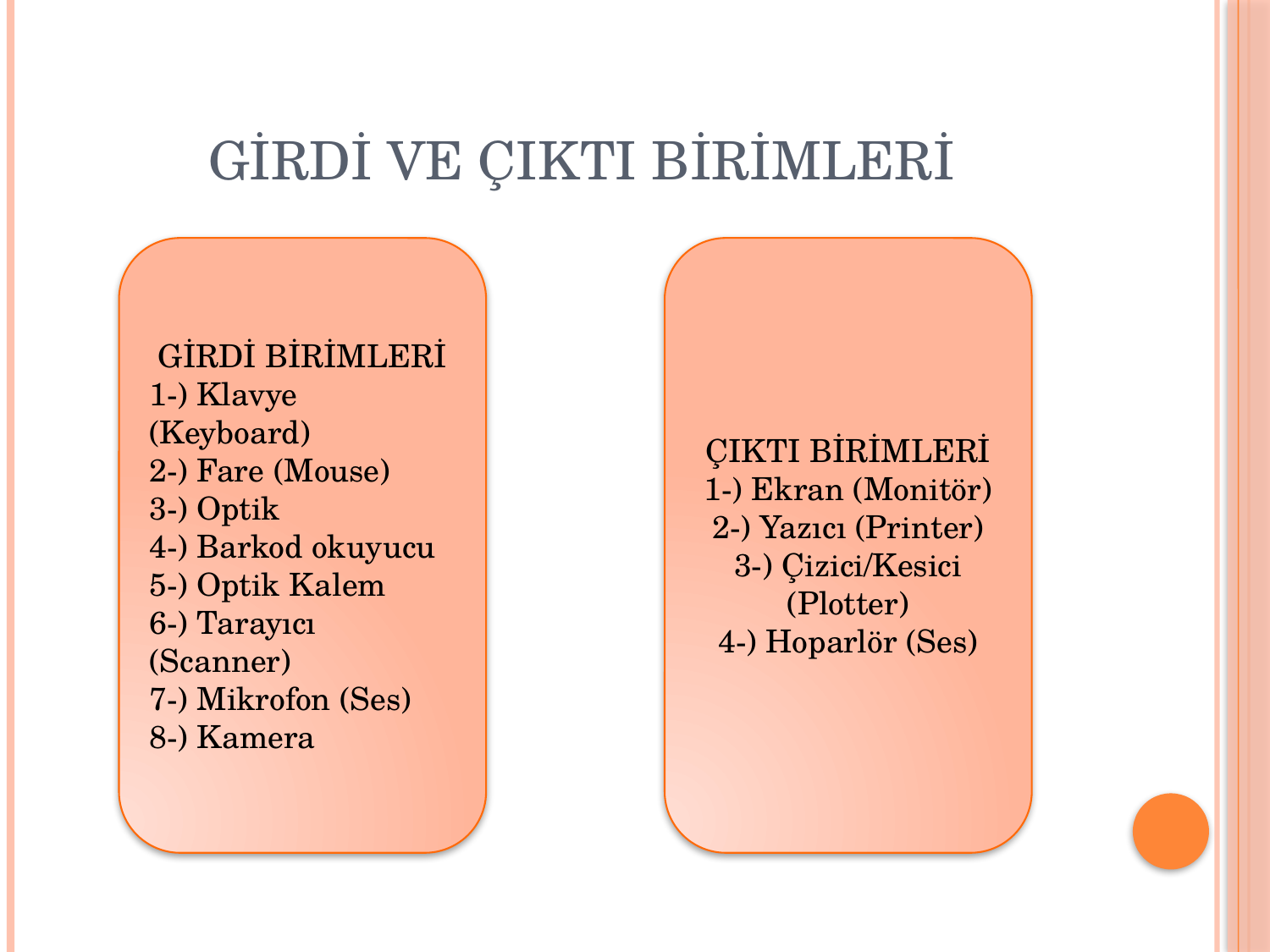

# GİRDİ VE ÇIKTI BİRİMLERİ
GİRDİ BİRİMLERİ
1-) Klavye (Keyboard)
2-) Fare (Mouse)
3-) Optik
4-) Barkod okuyucu
5-) Optik Kalem
6-) Tarayıcı (Scanner)
7-) Mikrofon (Ses)
8-) Kamera
ÇIKTI BİRİMLERİ
1-) Ekran (Monitör)
2-) Yazıcı (Printer)
3-) Çizici/Kesici (Plotter)
4-) Hoparlör (Ses)